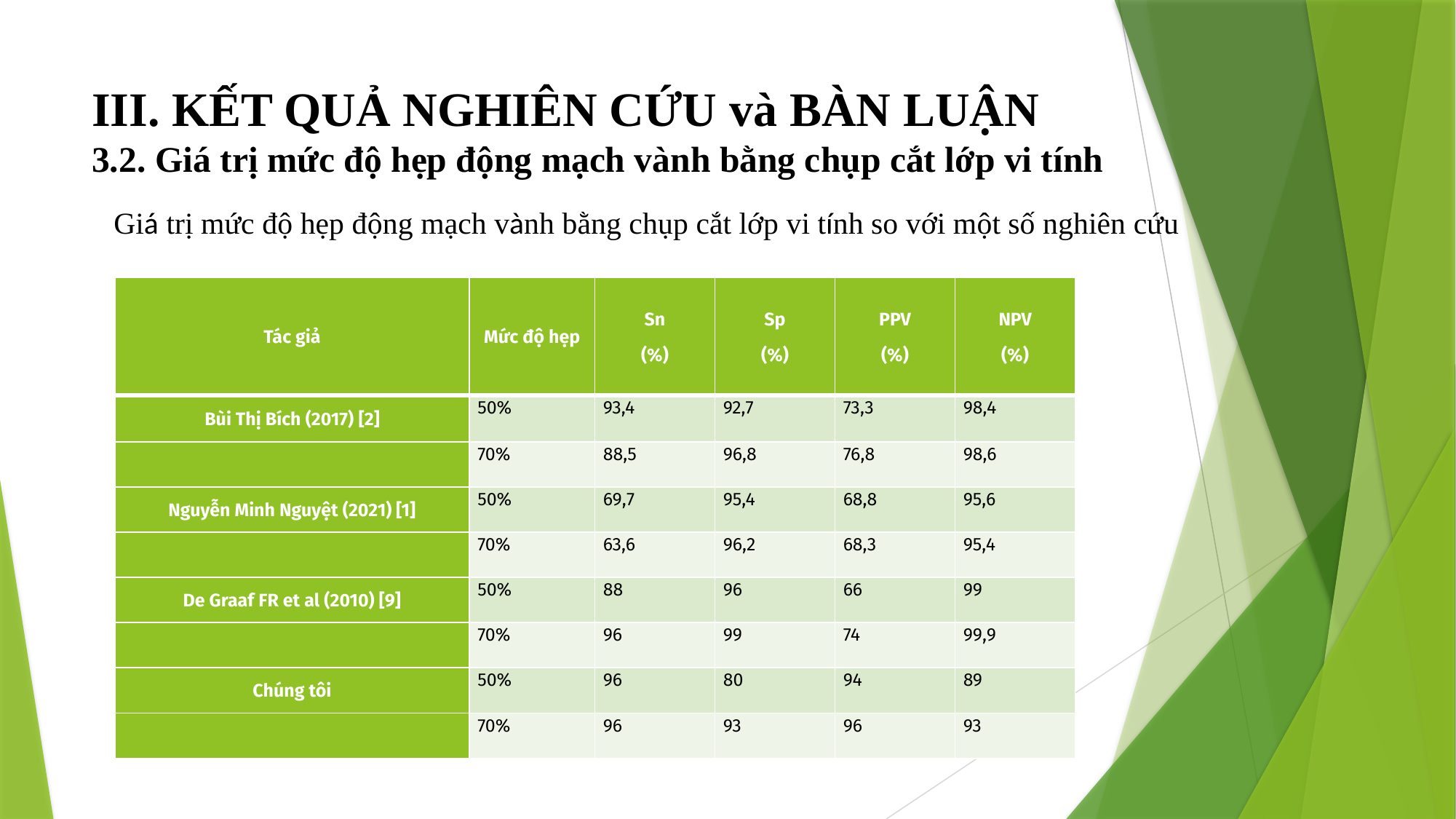

# III. KẾT QUẢ NGHIÊN CỨU và BÀN LUẬN 3.2. Giá trị mức độ hẹp động mạch vành bằng chụp cắt lớp vi tính
Giá trị mức độ hẹp động mạch vành bằng chụp cắt lớp vi tính so với một số nghiên cứu
| Tác giả | Mức độ hẹp | Sn (%) | Sp (%) | PPV (%) | NPV (%) |
| --- | --- | --- | --- | --- | --- |
| Bùi Thị Bích (2017) [2] | 50% | 93,4 | 92,7 | 73,3 | 98,4 |
|  | 70% | 88,5 | 96,8 | 76,8 | 98,6 |
| Nguyễn Minh Nguyệt (2021) [1] | 50% | 69,7 | 95,4 | 68,8 | 95,6 |
|  | 70% | 63,6 | 96,2 | 68,3 | 95,4 |
| De Graaf FR et al (2010) [9] | 50% | 88 | 96 | 66 | 99 |
|  | 70% | 96 | 99 | 74 | 99,9 |
| Chúng tôi | 50% | 96 | 80 | 94 | 89 |
|  | 70% | 96 | 93 | 96 | 93 |